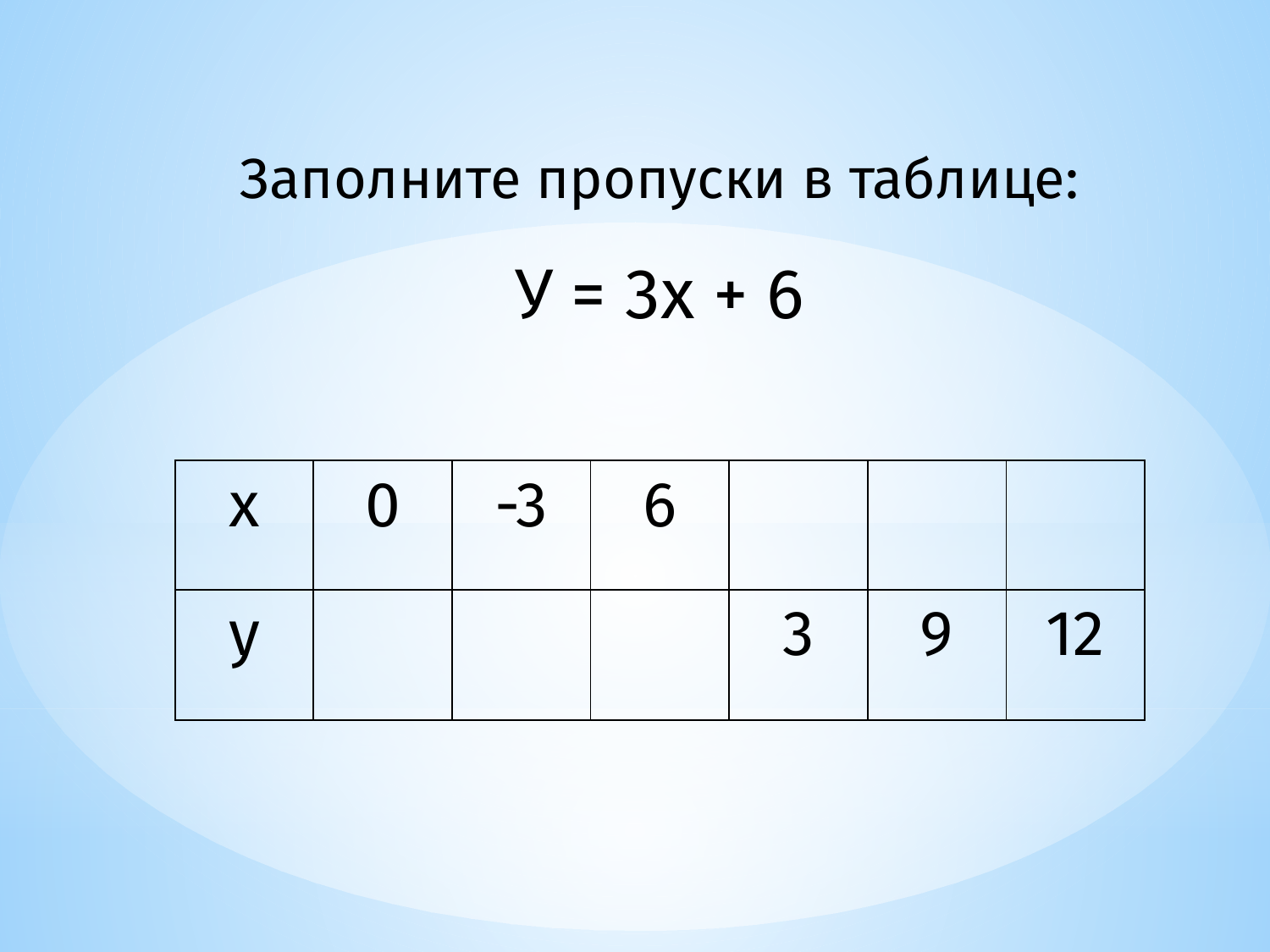

Заполните пропуски в таблице:

У = 3х + 6

| х | 0 | -3 | 6 |  |  |  |
| --- | --- | --- | --- | --- | --- | --- |
| у |  |  |  | 3 | 9 | 12 |